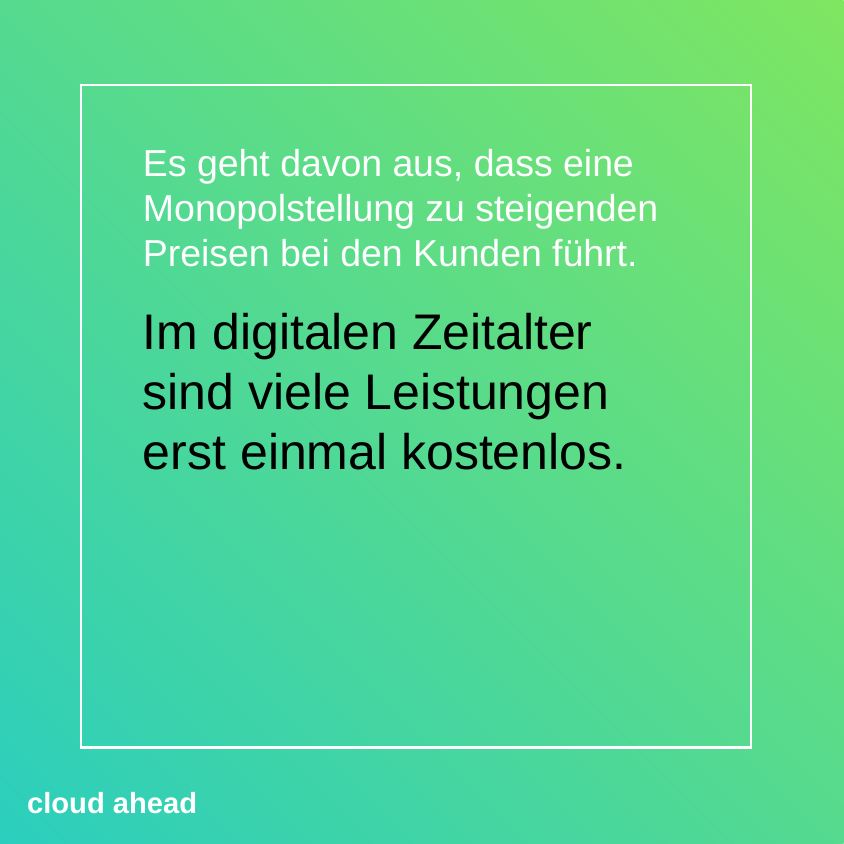

Es geht davon aus, dass eine Monopolstellung zu steigenden Preisen bei den Kunden führt.
Im digitalen Zeitalter sind viele Leistungen erst einmal kostenlos.